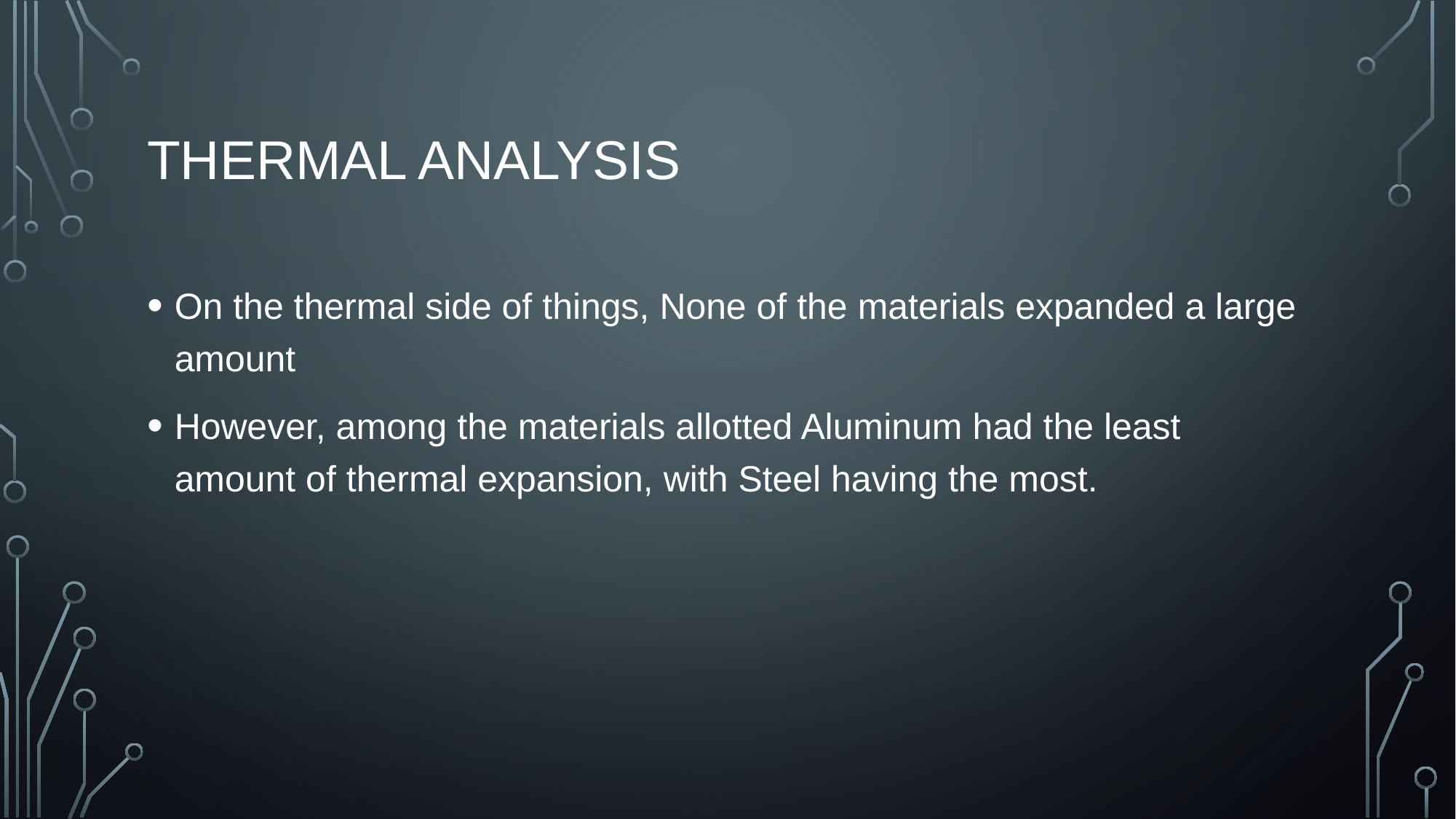

# Thermal Analysis
On the thermal side of things, None of the materials expanded a large amount
However, among the materials allotted Aluminum had the least amount of thermal expansion, with Steel having the most.